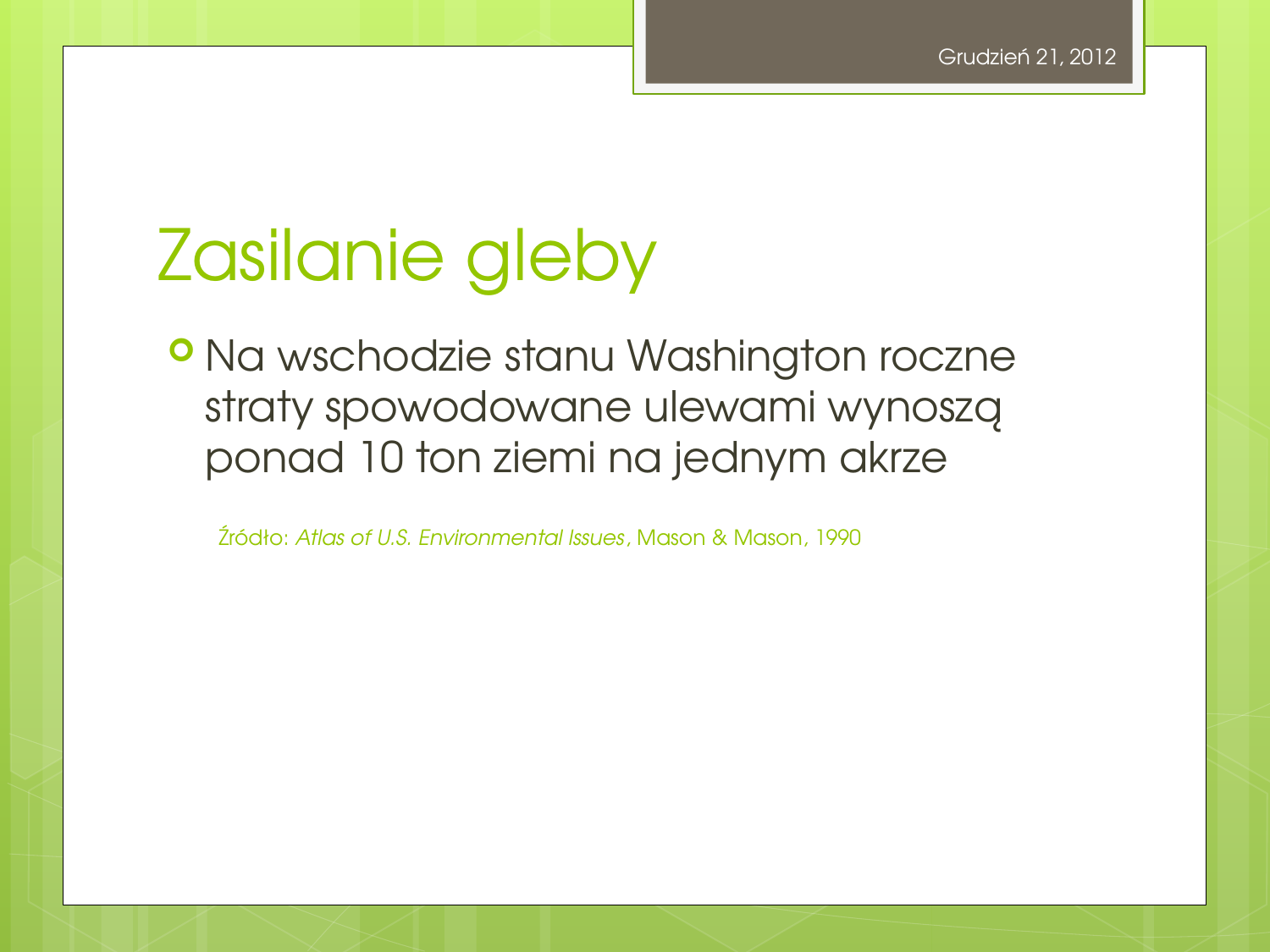

Grudzień 21, 2012
# Zasilanie gleby
Na wschodzie stanu Washington roczne straty spowodowane ulewami wynoszą ponad 10 ton ziemi na jednym akrze
Źródło: Atlas of U.S. Environmental Issues, Mason & Mason, 1990